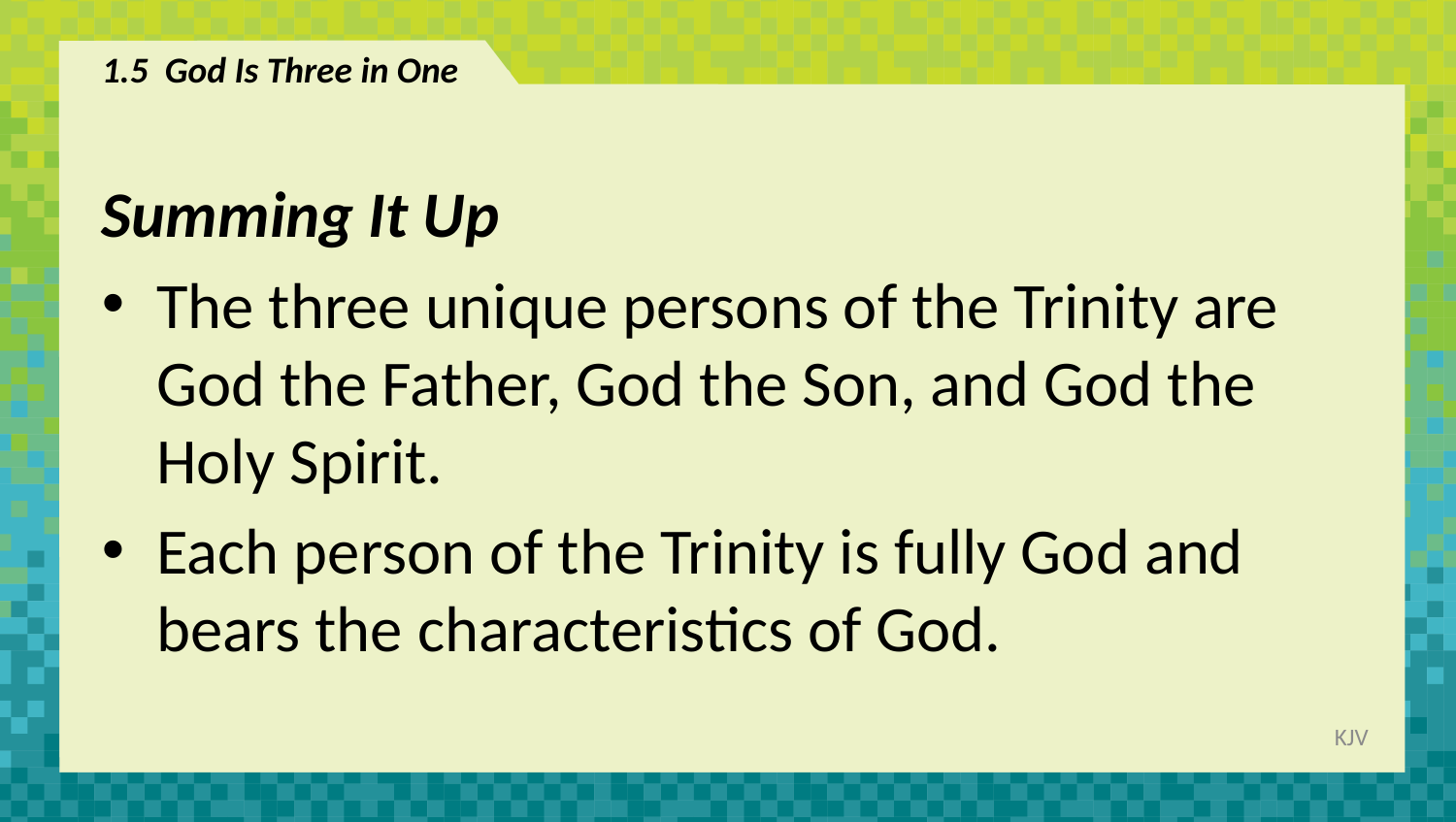

# 1.5  God Is Three in One
Summing It Up
The three unique persons of the Trinity are God the Father, God the Son, and God the Holy Spirit.
Each person of the Trinity is fully God and bears the characteristics of God.
KJV